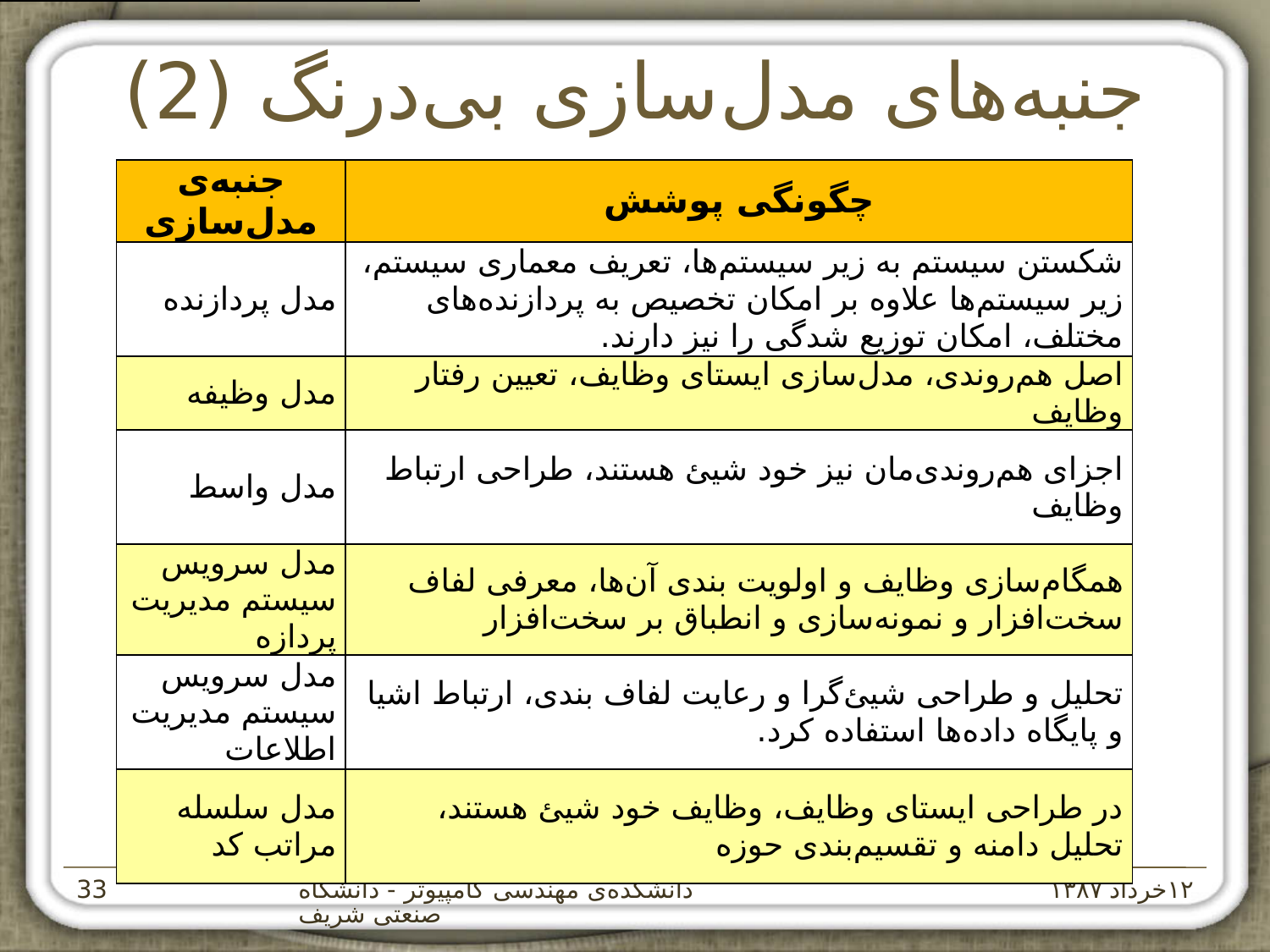

# جنبه‌های مدل‌سازی بی‌درنگ (2)
| جنبه‌ی مدل‌سازی | چگونگی پوشش |
| --- | --- |
| مدل پردازنده | شکستن سيستم به زير سيستم‌ها، تعريف معماری سيستم، زير سيستم‌ها علاوه بر امکان تخصيص به پردازنده‌های مختلف، امکان توزيع شدگی را نيز دارند. |
| مدل وظيفه | اصل هم‌روندی، مدل‌سازی ايستای وظايف، تعيين رفتار وظايف |
| مدل واسط | اجزای هم‌روندی‌مان نيز خود شيئ هستند، طراحی ارتباط وظايف |
| مدل سرويس سيستم مديريت پردازه | همگام‌سازی وظايف و اولويت بندی آن‌ها، معرفی لفاف سخت‌افزار و نمونه‌سازی و انطباق بر سخت‌افزار |
| مدل سرويس سيستم مديريت اطلاعات | تحليل و طراحی شيئ‌گرا و رعايت لفاف بندی، ارتباط اشيا و پايگاه داده‌ها استفاده کرد. |
| مدل سلسله مراتب کد | در طراحی ايستای وظايف، وظايف خود شيئ هستند، تحليل دامنه و تقسيم‌بندی حوزه |
دانشکده‌ی مهندسی کامپيوتر - دانشگاه صنعتی شريف
۱۲خرداد ۱۳۸۷
‌33